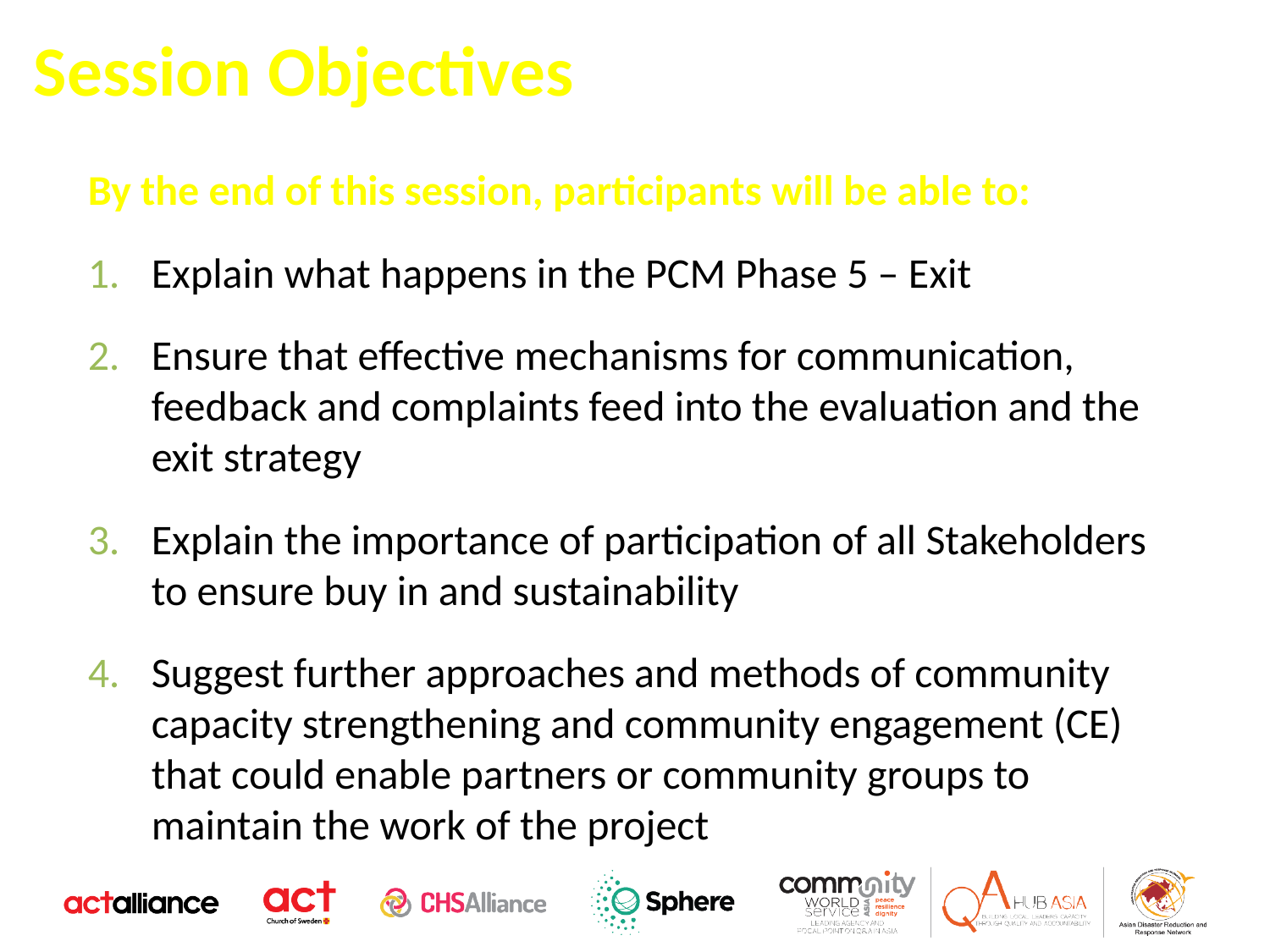

Session Objectives
By the end of this session, participants will be able to:
Explain what happens in the PCM Phase 5 – Exit
Ensure that effective mechanisms for communication, feedback and complaints feed into the evaluation and the exit strategy
Explain the importance of participation of all Stakeholders to ensure buy in and sustainability
Suggest further approaches and methods of community capacity strengthening and community engagement (CE) that could enable partners or community groups to maintain the work of the project